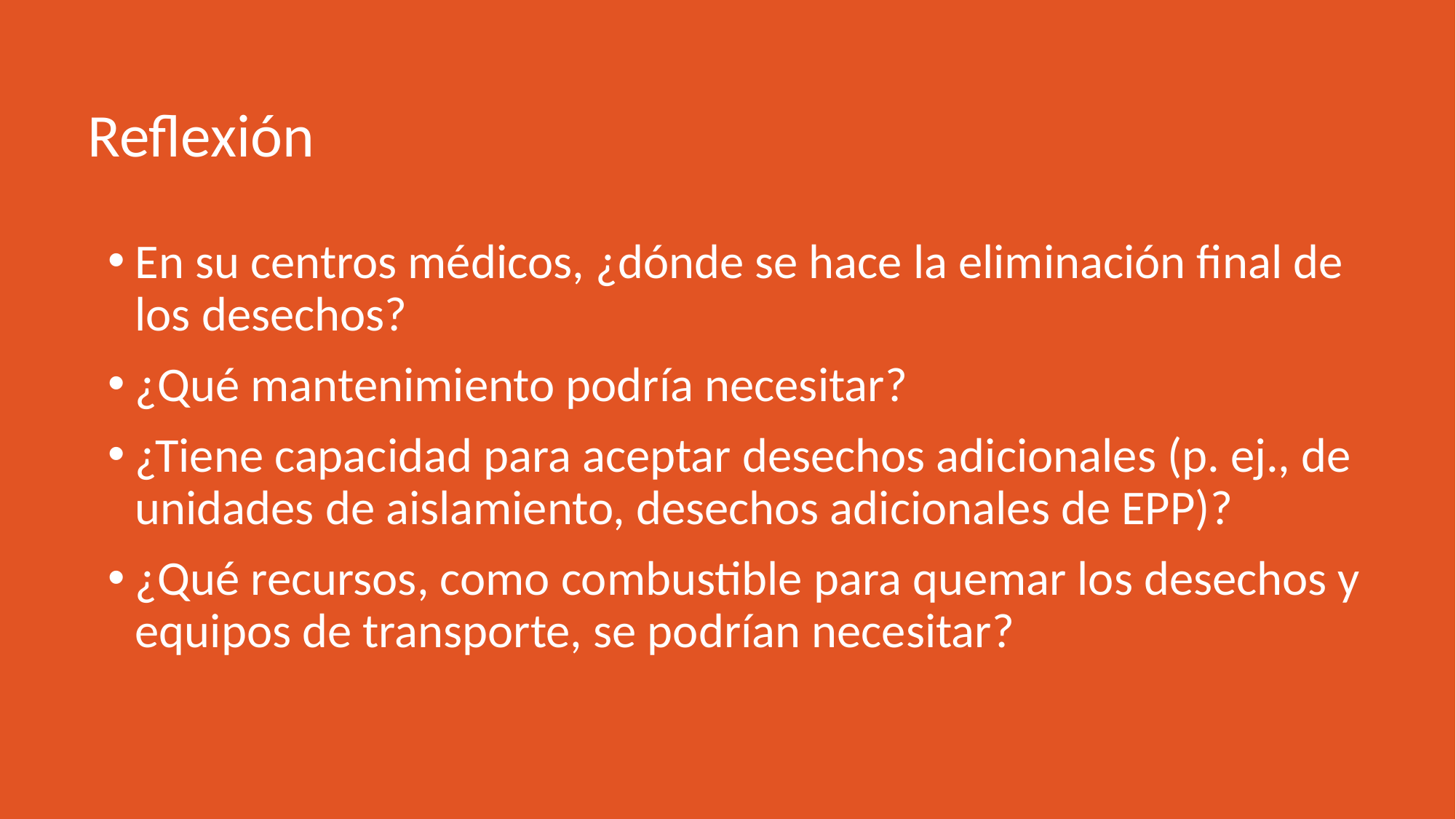

# Reflexión
En su centros médicos, ¿dónde se hace la eliminación final de los desechos?
¿Qué mantenimiento podría necesitar?
¿Tiene capacidad para aceptar desechos adicionales (p. ej., de unidades de aislamiento, desechos adicionales de EPP)?
¿Qué recursos, como combustible para quemar los desechos y equipos de transporte, se podrían necesitar?